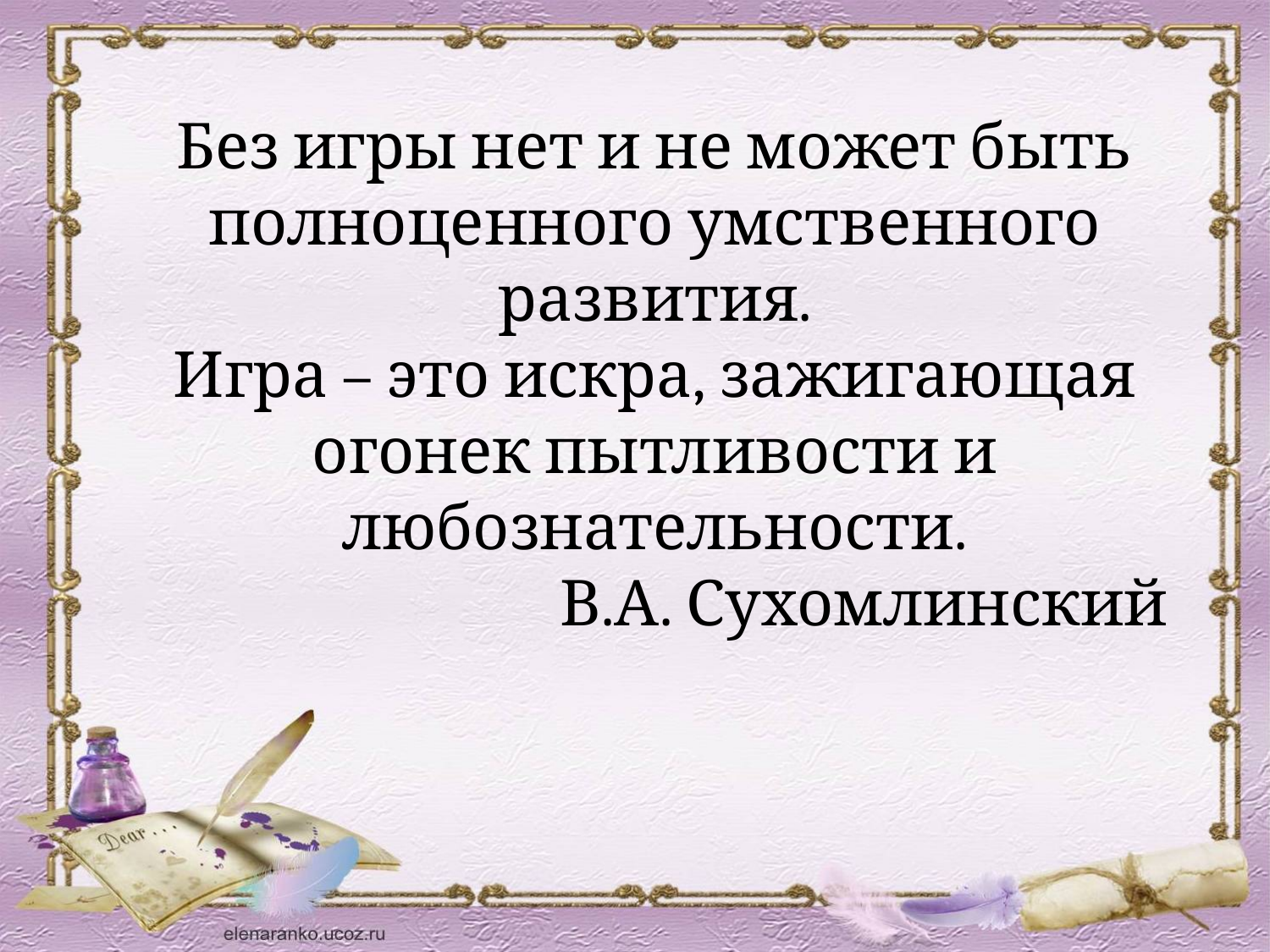

Без игры нет и не может быть полноценного умственного развития.
Игра – это искра, зажигающая огонек пытливости и любознательности.
В.А. Сухомлинский